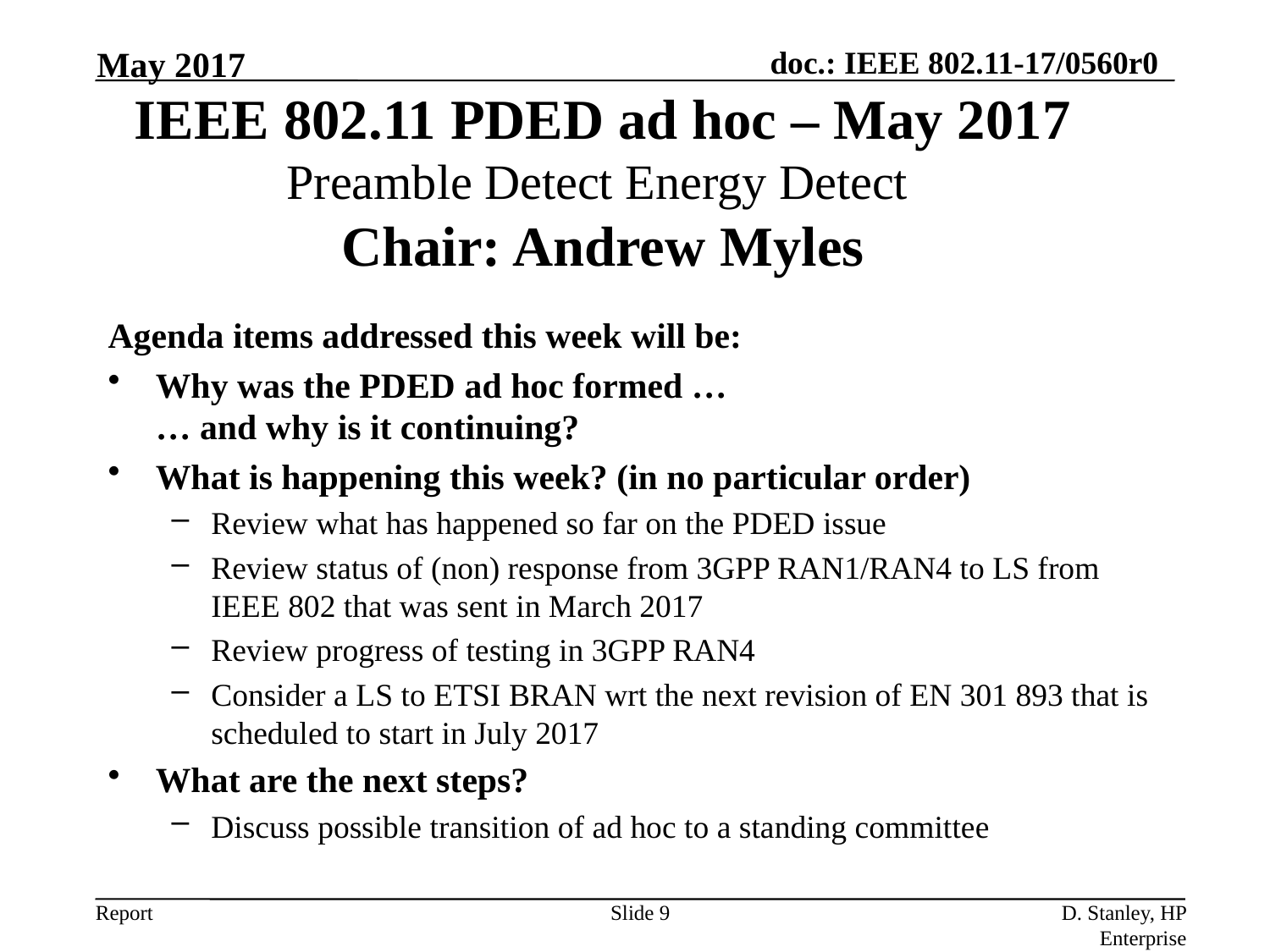

May 2017
IEEE 802.11 PDED ad hoc – May 2017
Preamble Detect Energy Detect
Chair: Andrew Myles
Agenda items addressed this week will be:
Why was the PDED ad hoc formed …
… and why is it continuing?
What is happening this week? (in no particular order)
Review what has happened so far on the PDED issue
Review status of (non) response from 3GPP RAN1/RAN4 to LS from IEEE 802 that was sent in March 2017
Review progress of testing in 3GPP RAN4
Consider a LS to ETSI BRAN wrt the next revision of EN 301 893 that is scheduled to start in July 2017
What are the next steps?
Discuss possible transition of ad hoc to a standing committee
Slide 9
D. Stanley, HP Enterprise